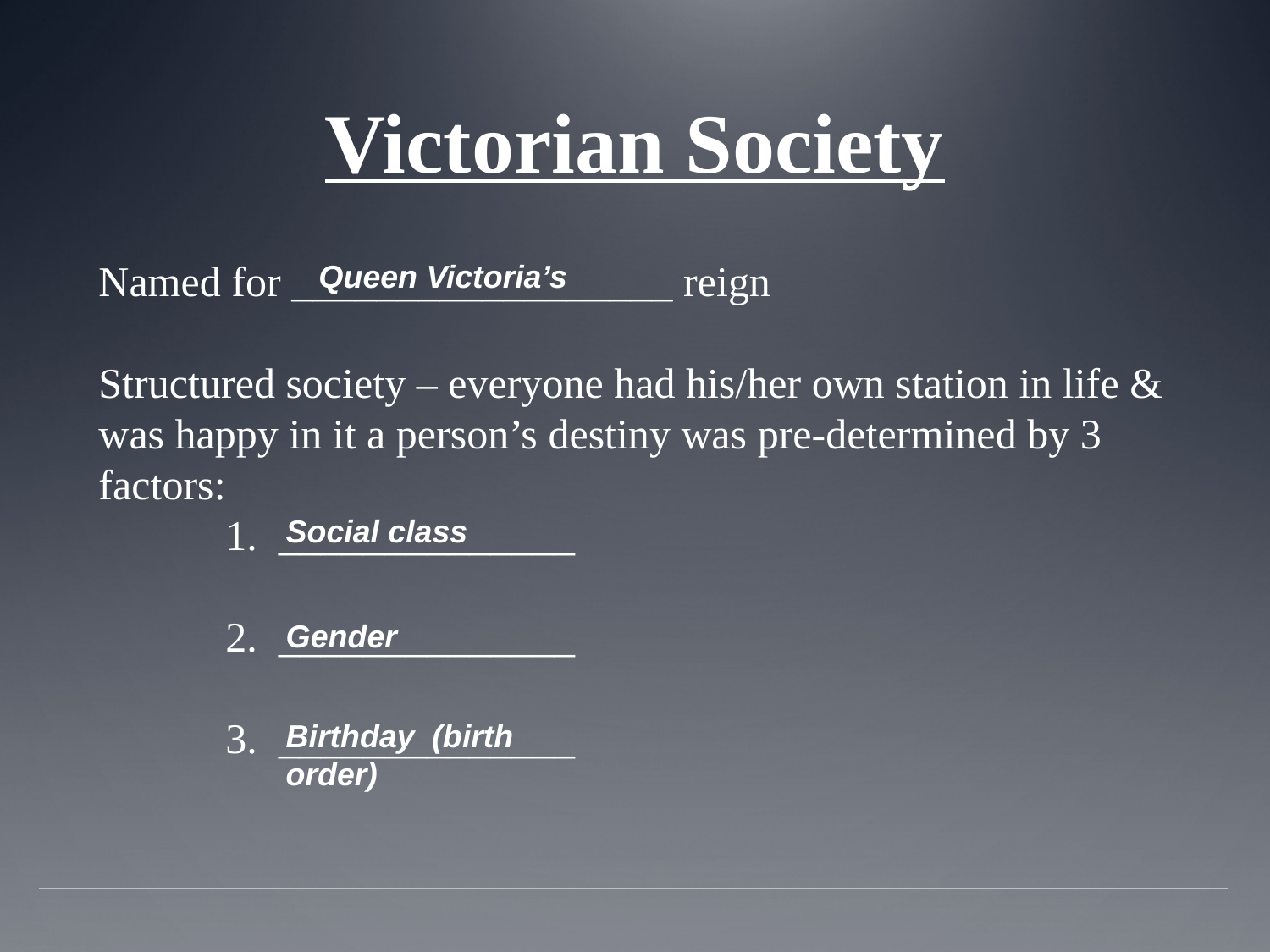

# Victorian Society
Named for __________________ reign

Structured society – everyone had his/her own station in life & was happy in it a person’s destiny was pre-determined by 3 factors:
	1.  ______________
									2.  ______________

	3.  ______________

Queen Victoria’s
Social class
Gender
Birthday  (birth order)